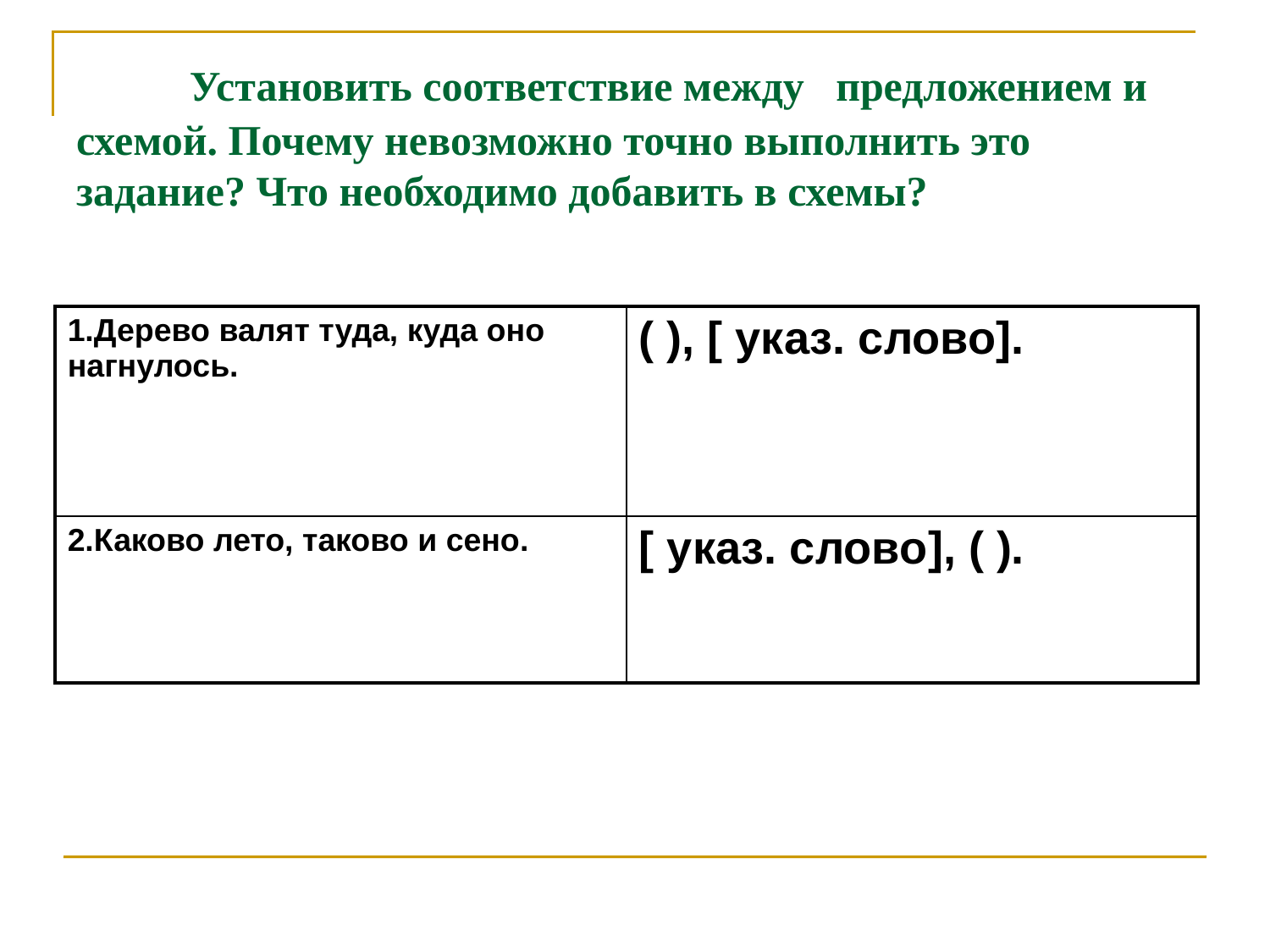

# Установить соответствие между   предложением и схемой. Почему невозможно точно выполнить это задание? Что необходимо добавить в схемы?
| 1.Дерево валят туда, куда оно нагнулось. | ( ), [ указ. слово]. |
| --- | --- |
| 2.Каково лето, таково и сено. | [ указ. слово], ( ). |